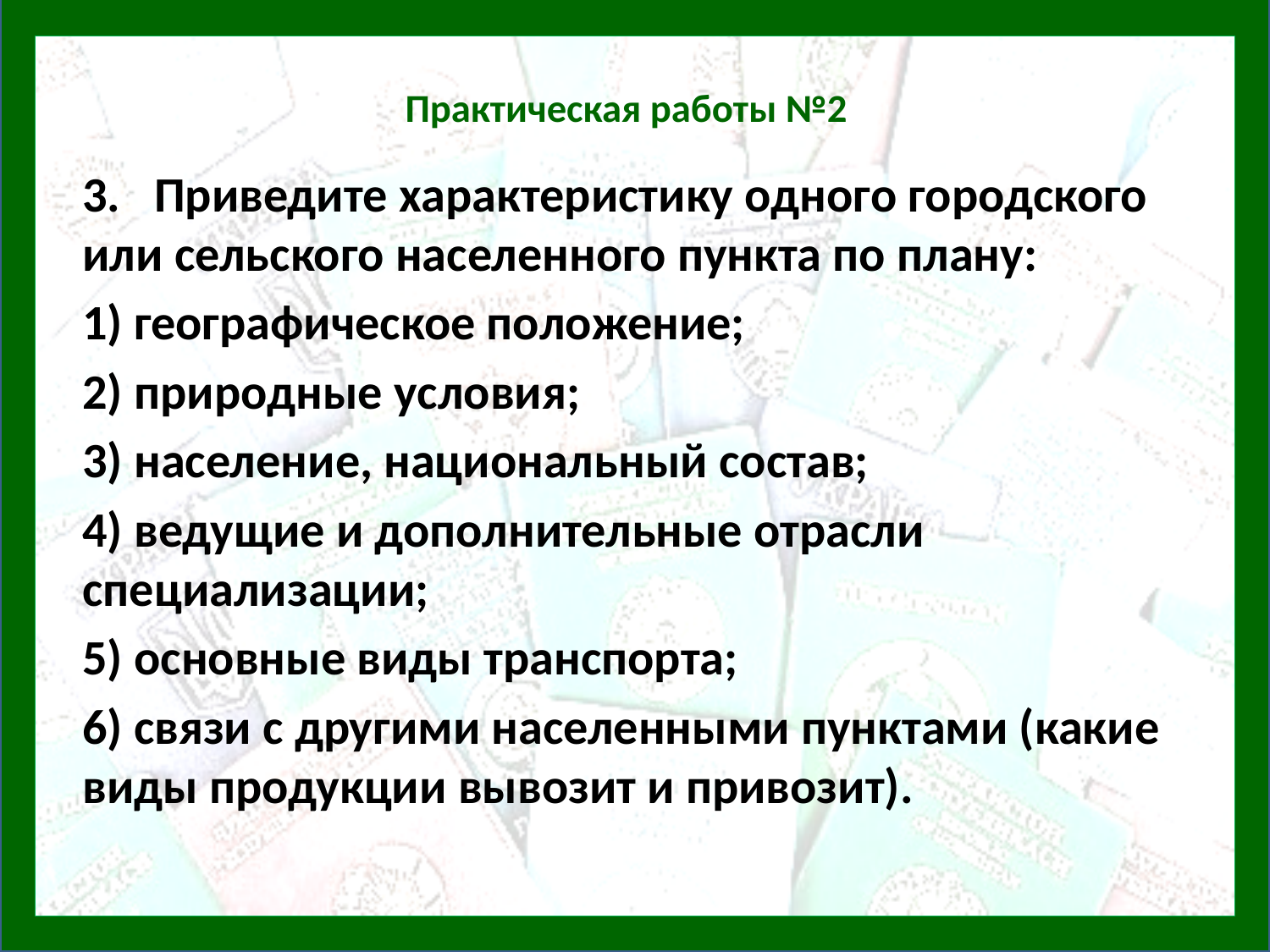

# Практическая работы №2
3.   Приведите характеристику одного городского или сельского на­селенного пункта по плану:
1) географическое положение;
2) природные условия;
3) население, национальный состав;
4) ведущие и дополнительные отрасли специализации;
5) основные виды транспорта;
6) связи с другими населенными пунктами (какие виды продукции вывозит и привозит).